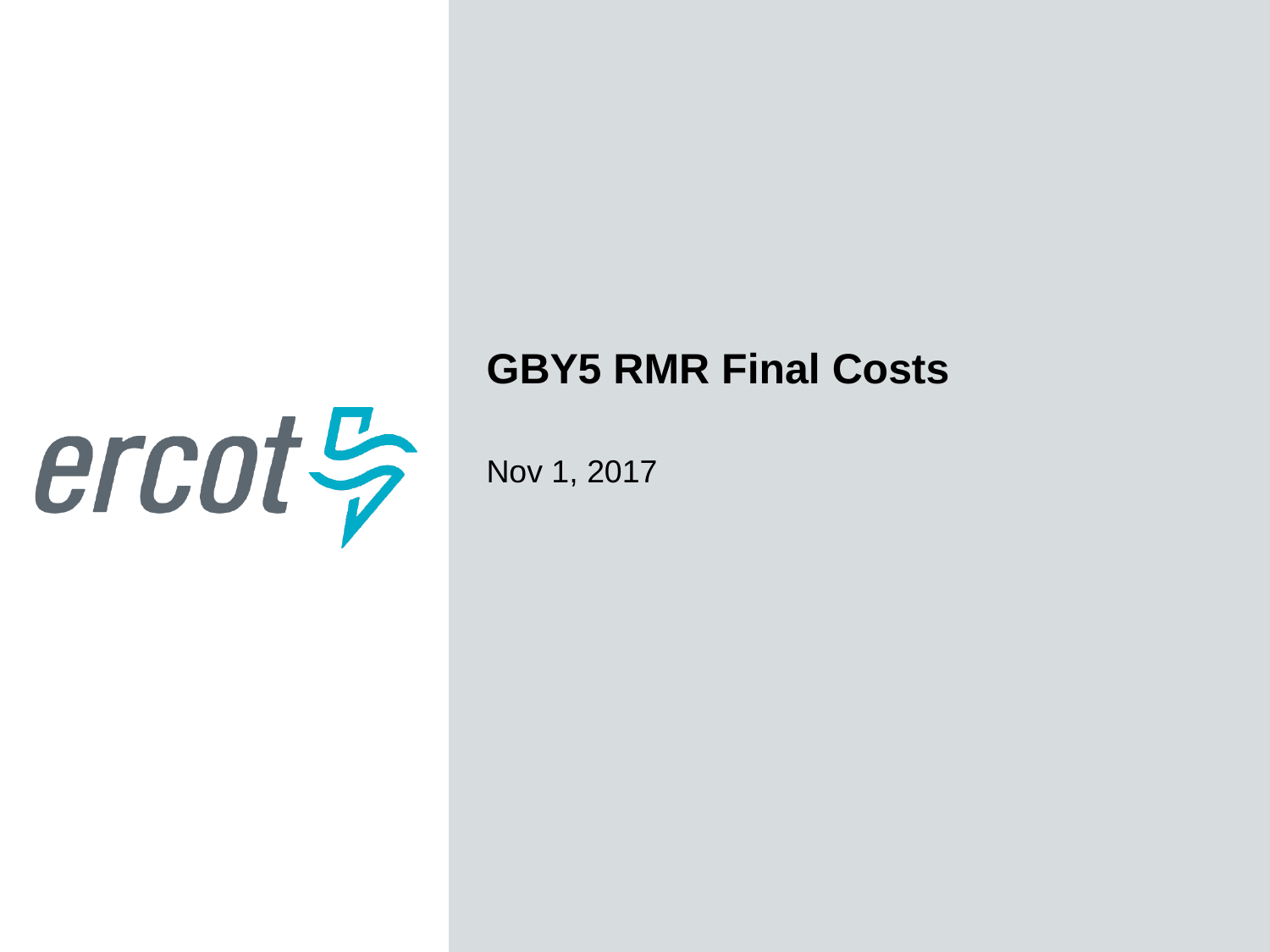

GBY5 RMR Final Costs

Nov 1, 2017